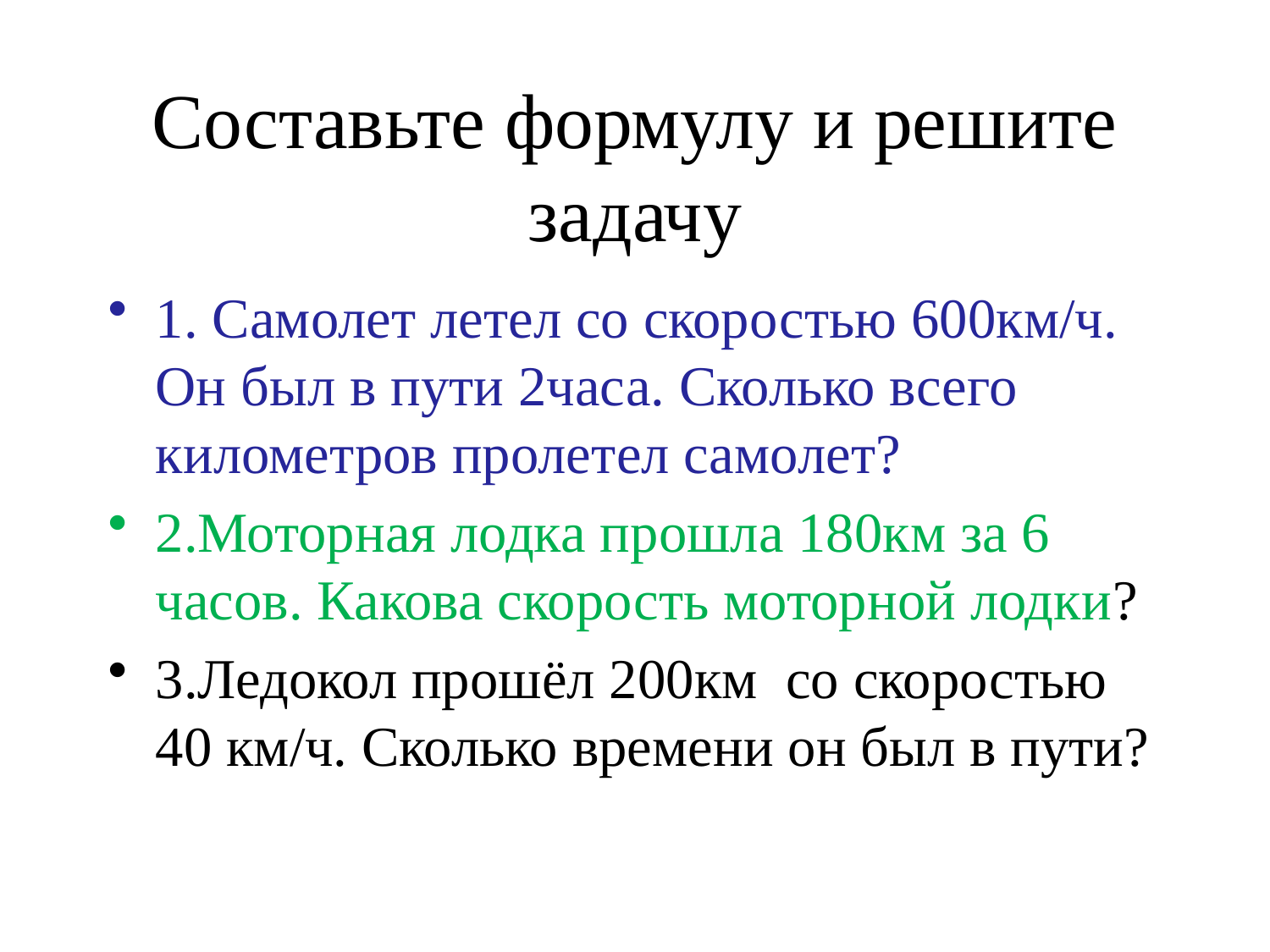

# Составьте формулу и решите задачу
1. Самолет летел со скоростью 600км/ч. Он был в пути 2часа. Сколько всего километров пролетел самолет?
2.Моторная лодка прошла 180км за 6 часов. Какова скорость моторной лодки?
3.Ледокол прошёл 200км  со скоростью 40 км/ч. Сколько времени он был в пути?